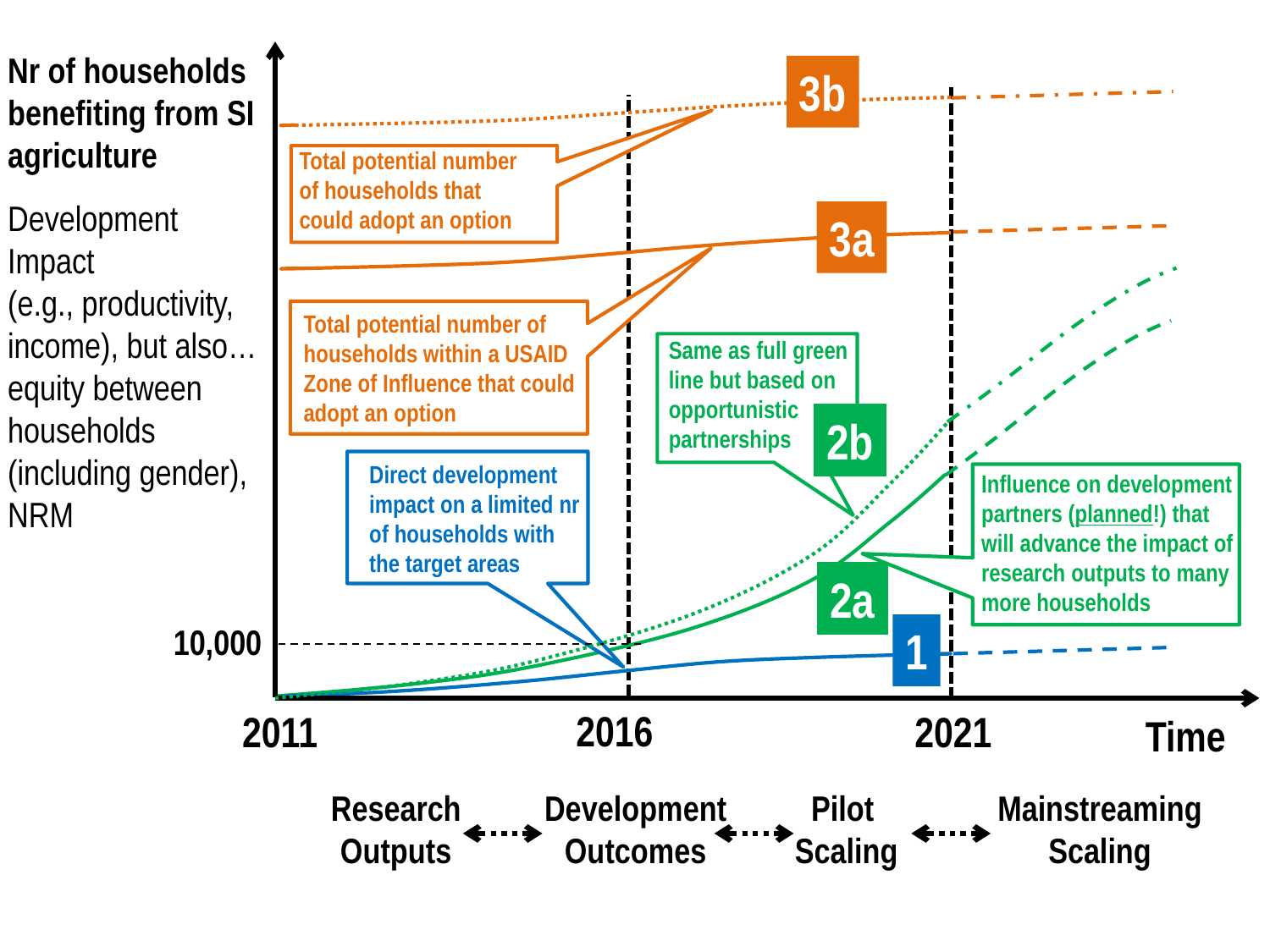

Nr of households  benefiting from SI agriculture

Development
Impact
(e.g., productivity, income), but also…
equity between households (including gender), NRM

3b

Total potential number of households that could adopt an option

3a

Total potential number of households within a USAID Zone of Influence that could adopt an option

Same as full green line but based on opportunistic partnerships

2b

Direct development impact on a limited nr of households with the target areas
Influence on development partners (planned!) that will advance the impact of research outputs to many more households

2a
10,000
1

2016
2011
2021
Time
Research
Outputs
Development Outcomes
Pilot
Scaling
Mainstreaming
Scaling